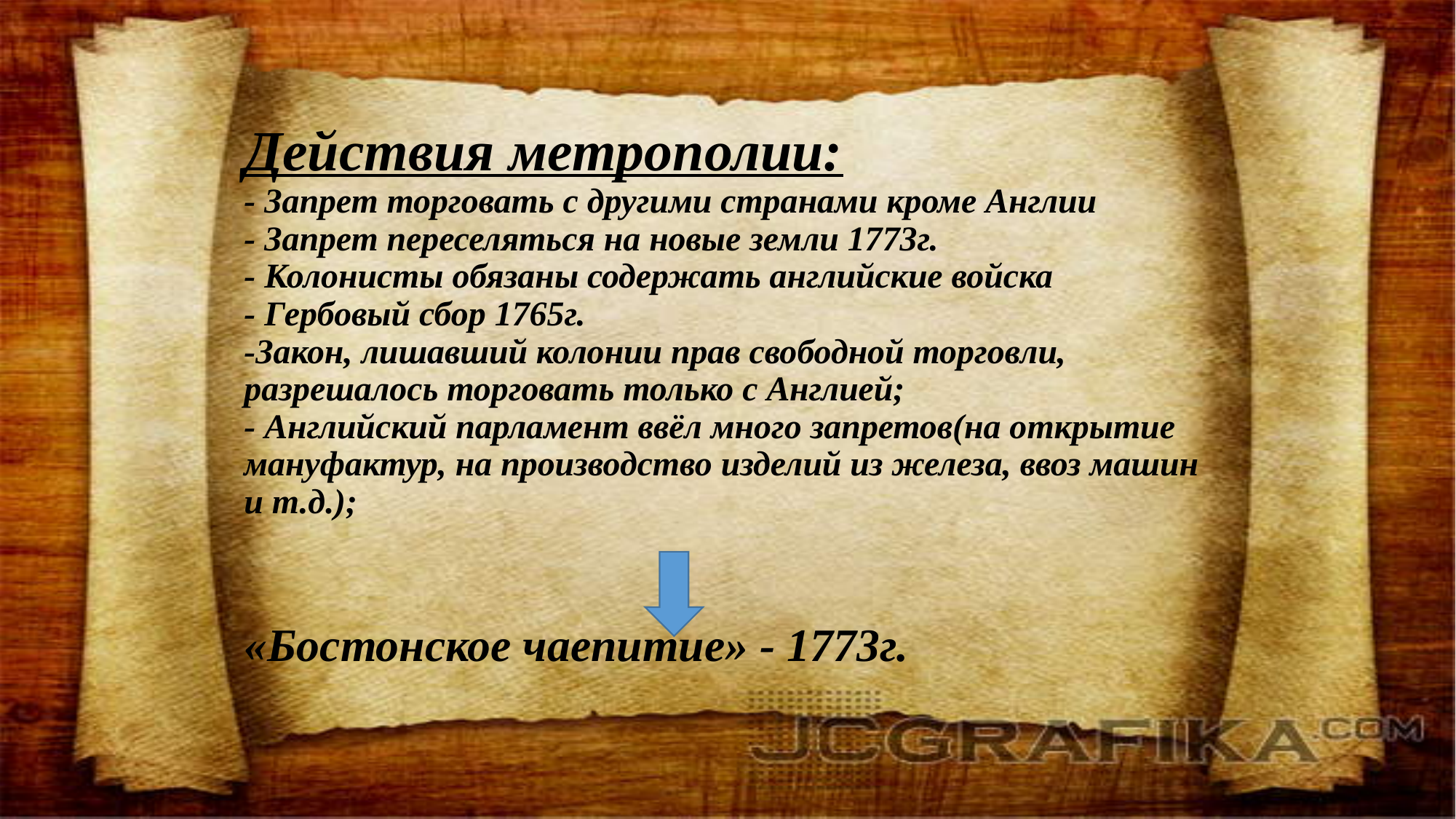

# Действия метрополии: - Запрет торговать с другими странами кроме Англии - Запрет переселяться на новые земли 1773г. - Колонисты обязаны содержать английские войска - Гербовый сбор 1765г. -Закон, лишавший колонии прав свободной торговли, разрешалось торговать только с Англией; - Английский парламент ввёл много запретов(на открытие мануфактур, на производство изделий из железа, ввоз машин и т.д.); «Бостонское чаепитие» - 1773г.